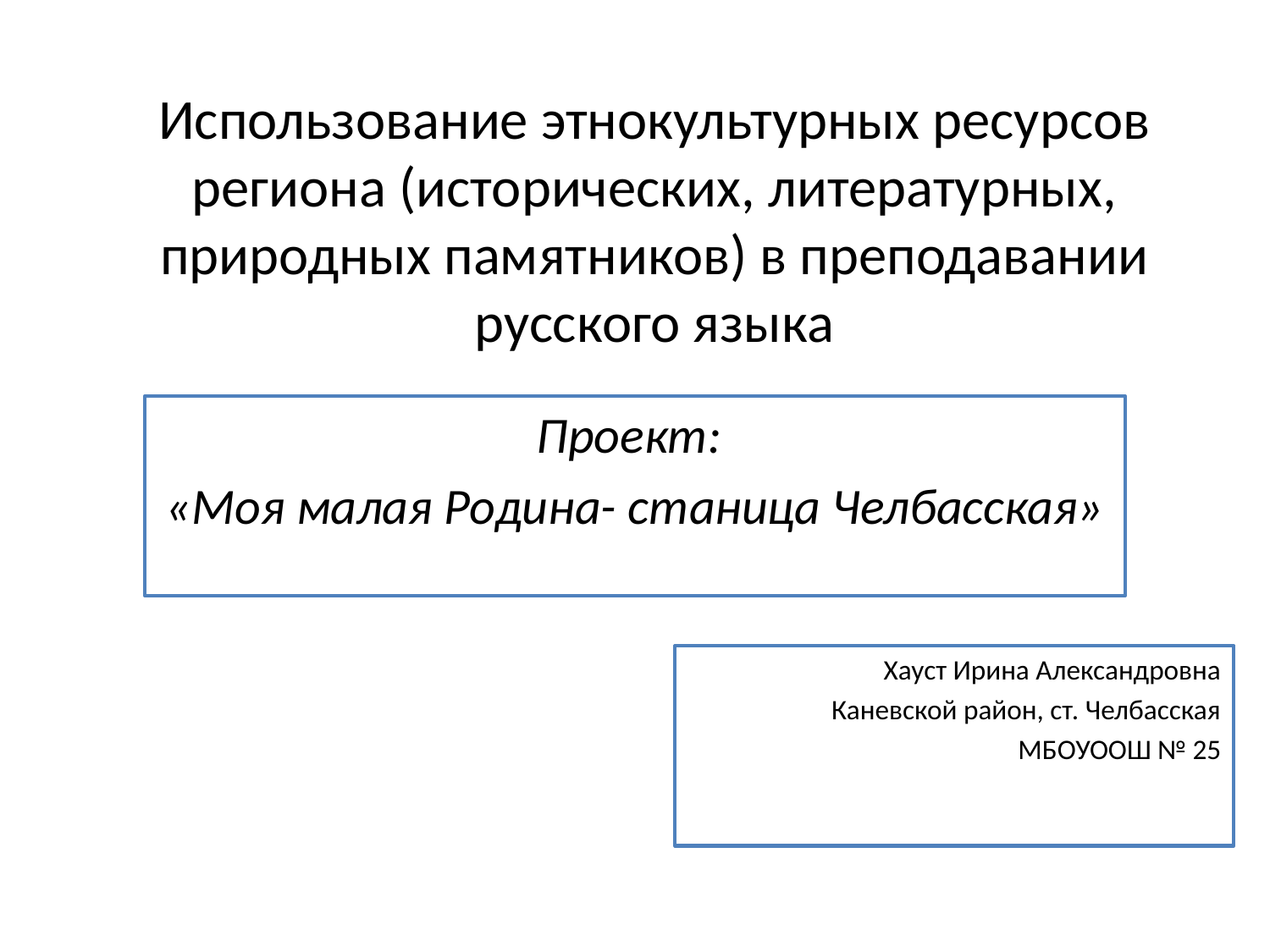

# Использование этнокультурных ресурсов региона (исторических, литературных, природных памятников) в преподавании русского языка
Проект:
«Моя малая Родина- станица Челбасская»
Хауст Ирина Александровна
Каневской район, ст. Челбасская
МБОУООШ № 25